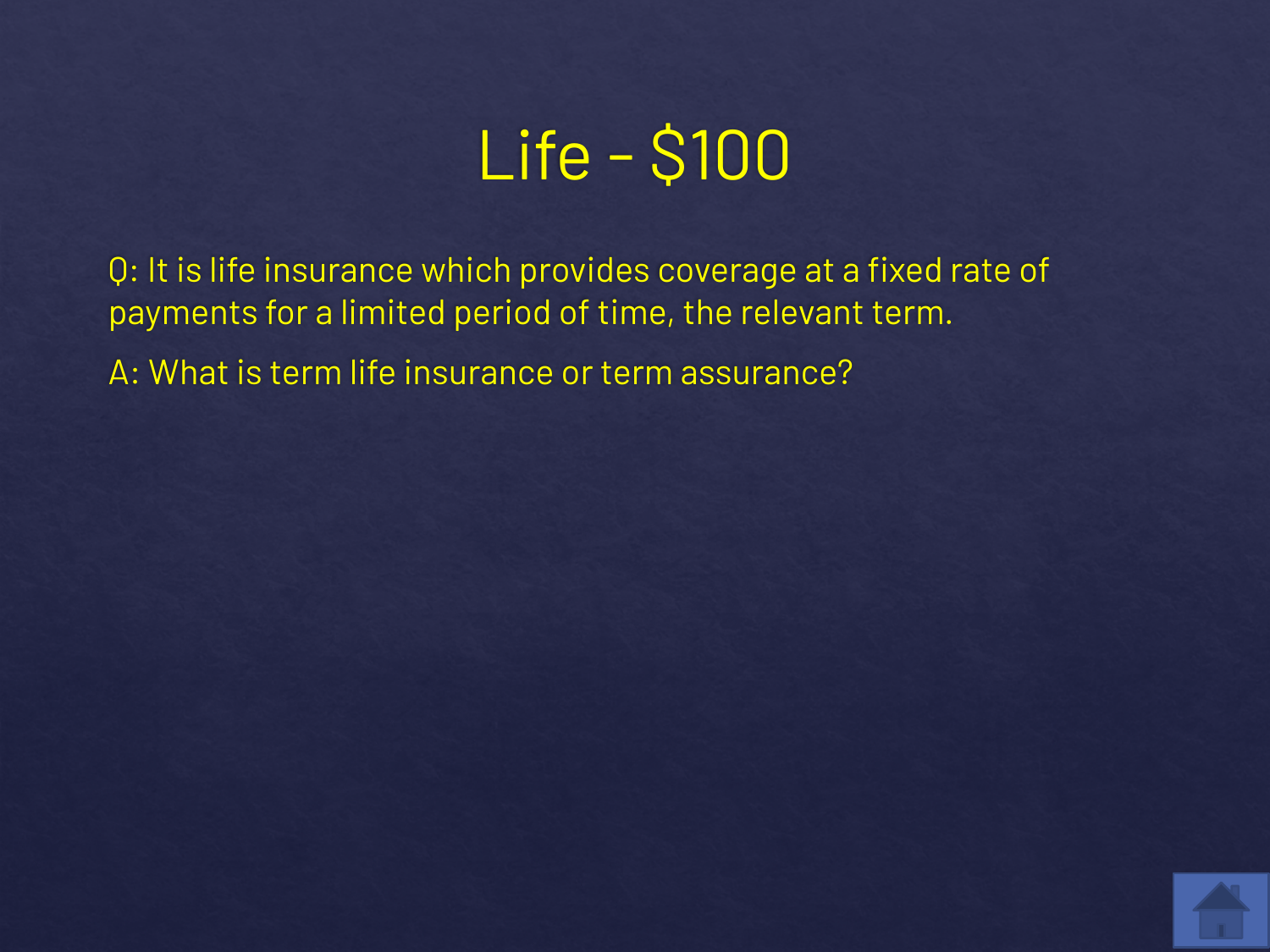

# Life - $100
Q: It is life insurance which provides coverage at a fixed rate of payments for a limited period of time, the relevant term.
A: What is term life insurance or term assurance?